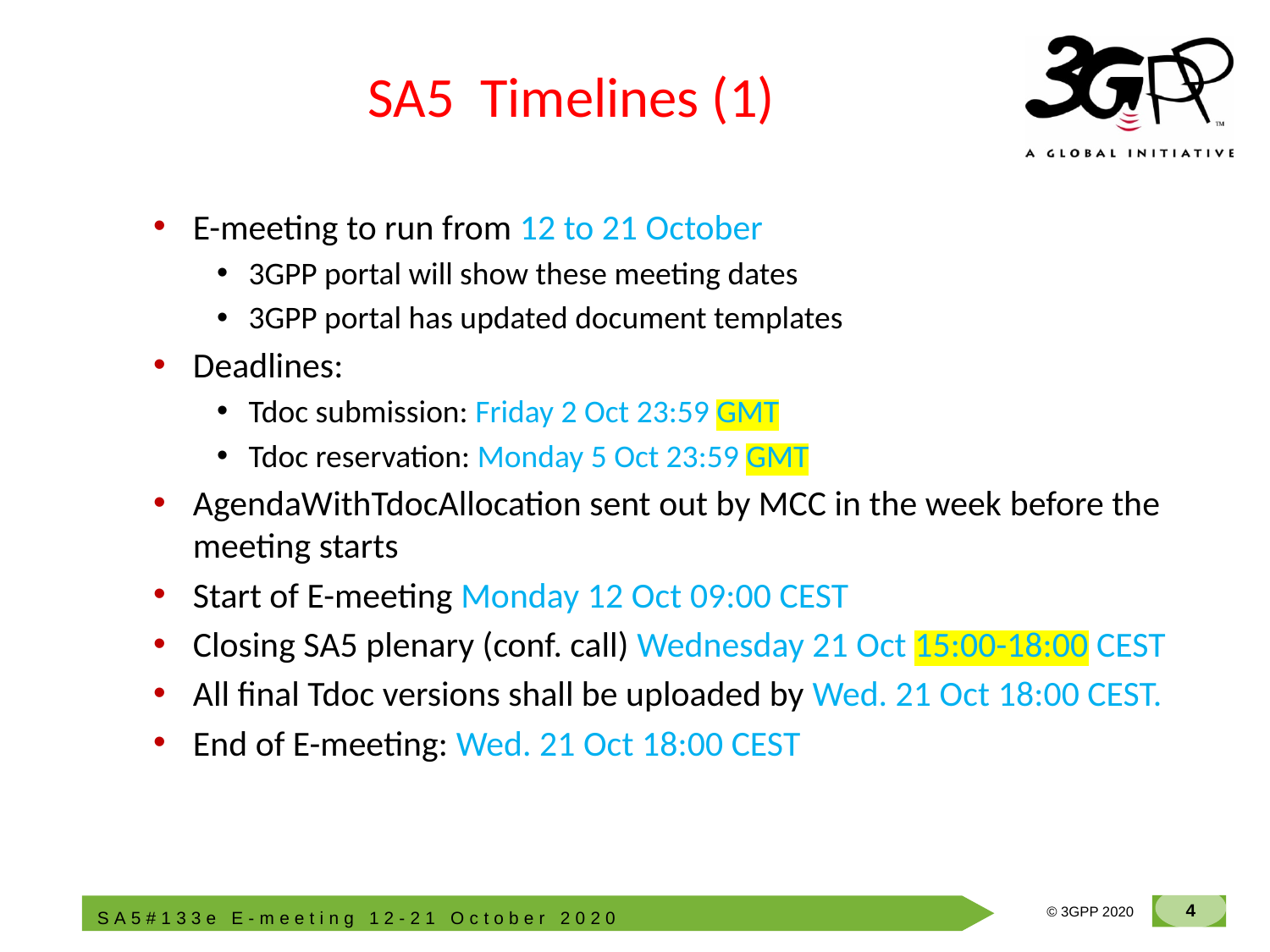

# SA5  Timelines (1)
E-meeting to run from 12 to 21 October
3GPP portal will show these meeting dates
3GPP portal has updated document templates
Deadlines:
Tdoc submission: Friday 2 Oct 23:59 GMT
Tdoc reservation: Monday 5 Oct 23:59 GMT
AgendaWithTdocAllocation sent out by MCC in the week before the meeting starts
Start of E-meeting Monday 12 Oct 09:00 CEST
Closing SA5 plenary (conf. call) Wednesday 21 Oct 15:00-18:00 CEST
All final Tdoc versions shall be uploaded by Wed. 21 Oct 18:00 CEST.
End of E-meeting: Wed. 21 Oct 18:00 CEST